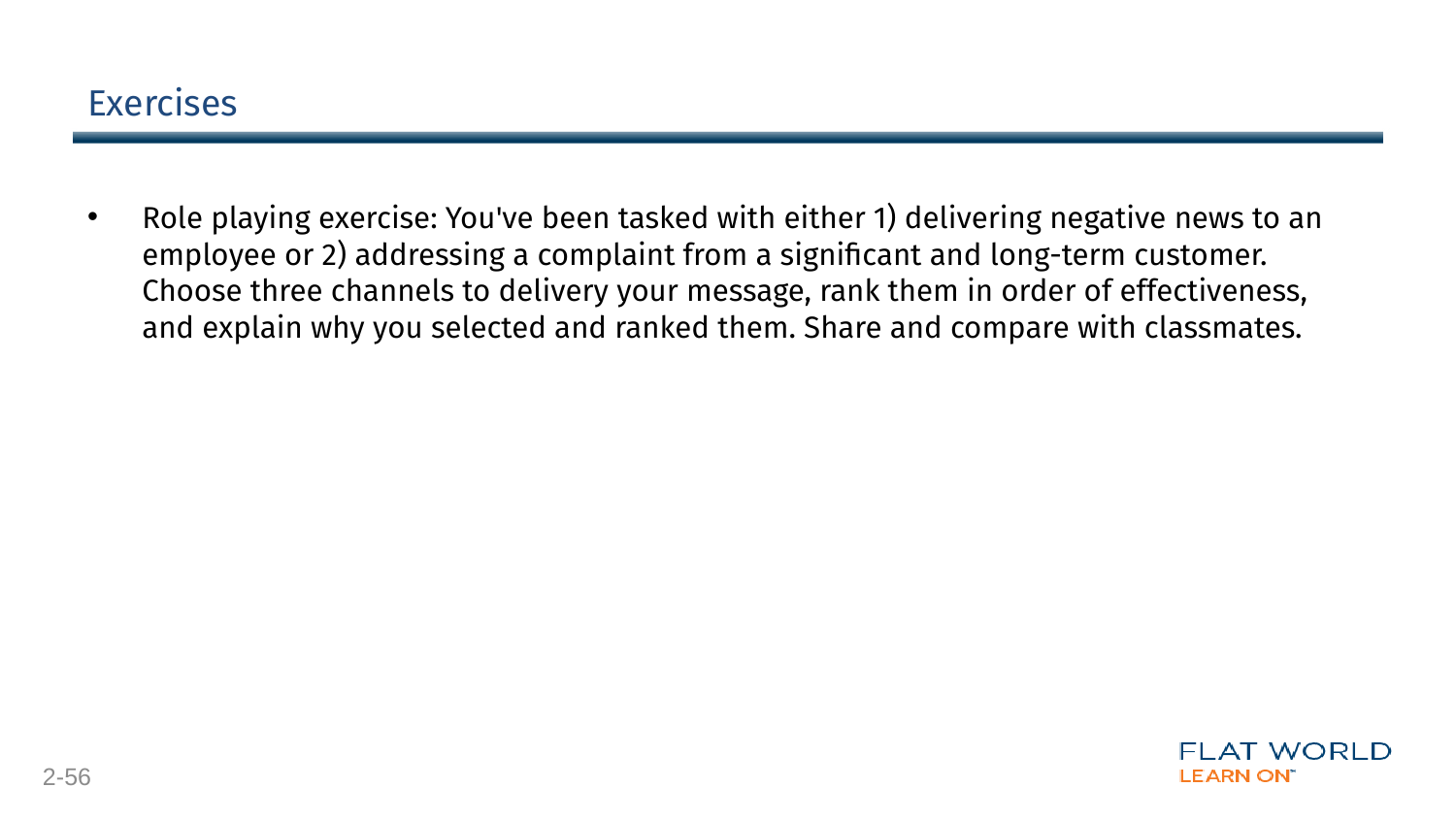

# Exercises
Role playing exercise: You've been tasked with either 1) delivering negative news to an employee or 2) addressing a complaint from a significant and long-term customer. Choose three channels to delivery your message, rank them in order of effectiveness, and explain why you selected and ranked them. Share and compare with classmates.
2-56